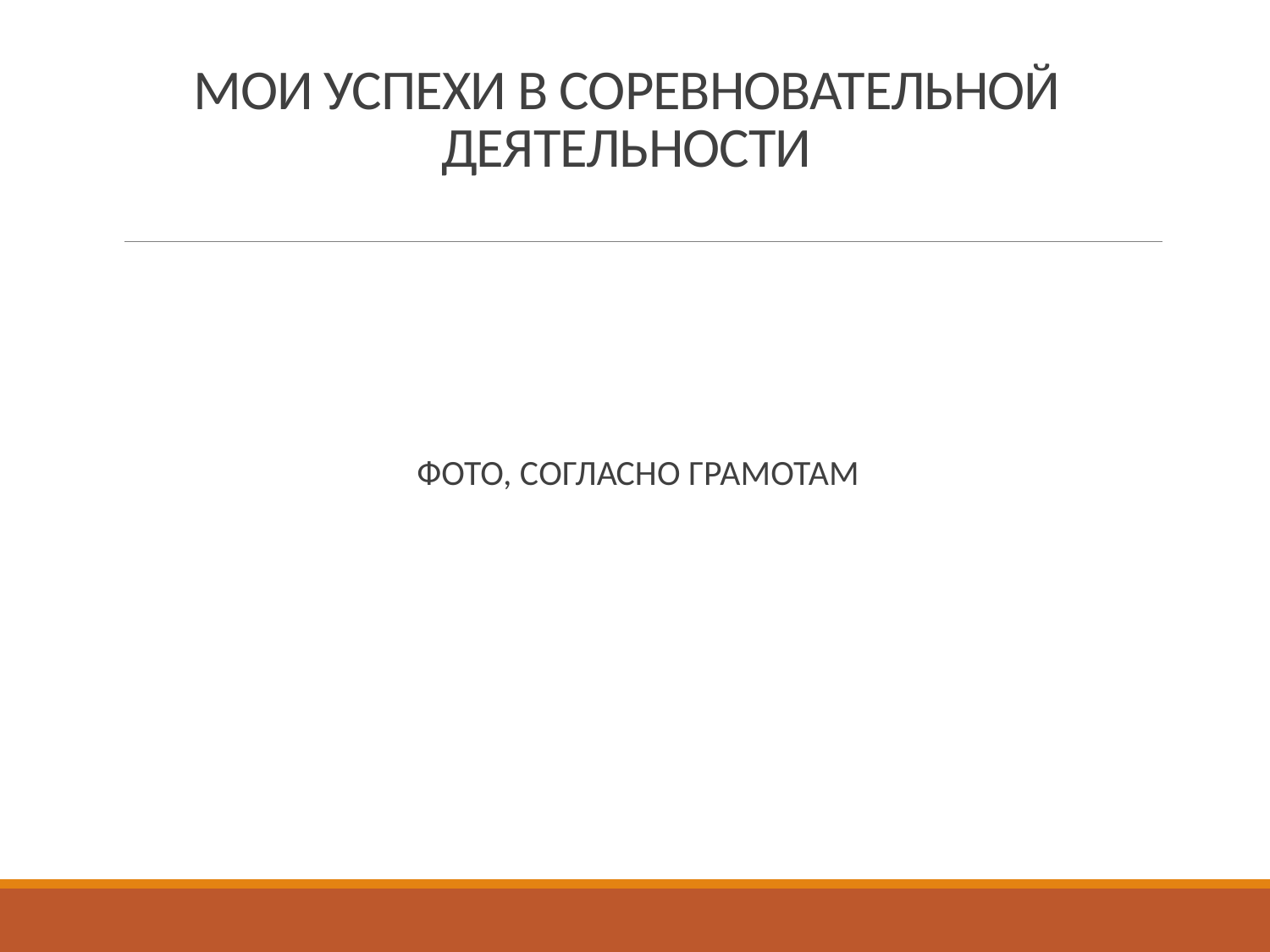

# МОИ УСПЕХИ В СОРЕВНОВАТЕЛЬНОЙ ДЕЯТЕЛЬНОСТИ

ФОТО, СОГЛАСНО ГРАМОТАМ